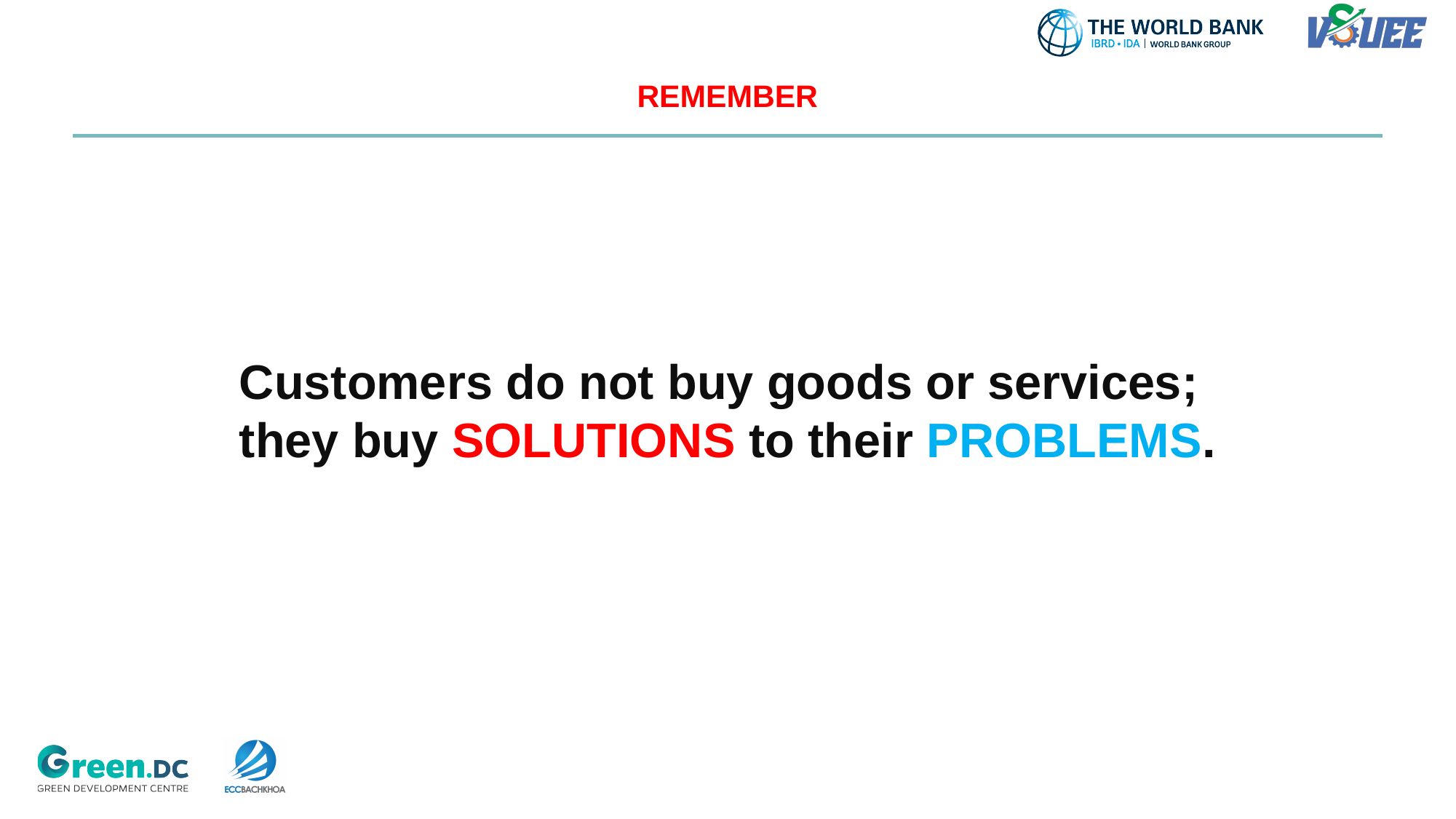

# REMEMBER
Customers do not buy goods or services; they buy SOLUTIONS to their PROBLEMS.